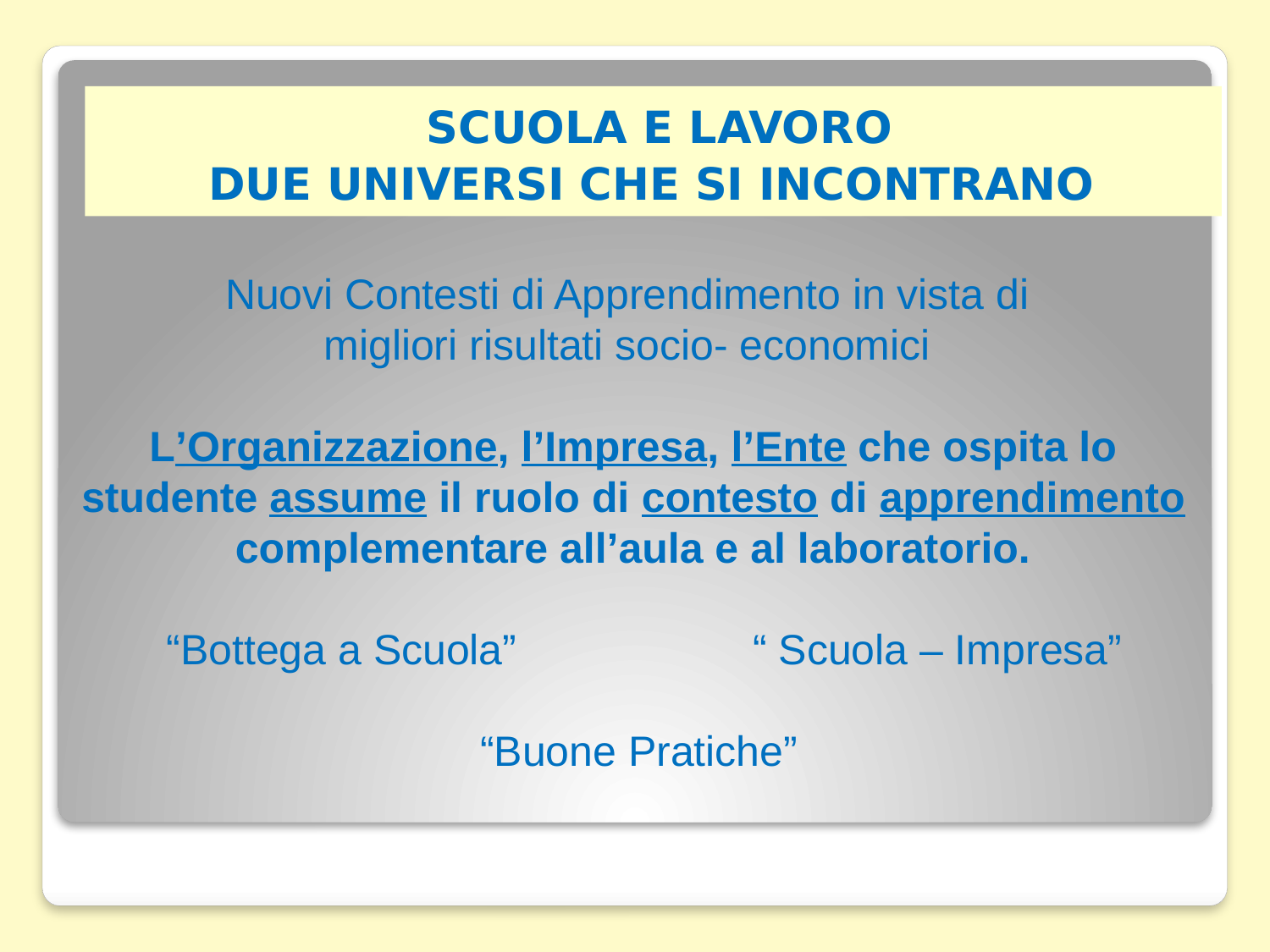

SCUOLA E LAVORO
 DUE UNIVERSI CHE SI INCONTRANO
# Nuovi Contesti di Apprendimento in vista di migliori risultati socio- economici L’Organizzazione, l’Impresa, l’Ente che ospita lo studente assume il ruolo di contesto di apprendimento complementare all’aula e al laboratorio. “Bottega a Scuola”                    “ Scuola – Impresa” “Buone Pratiche”